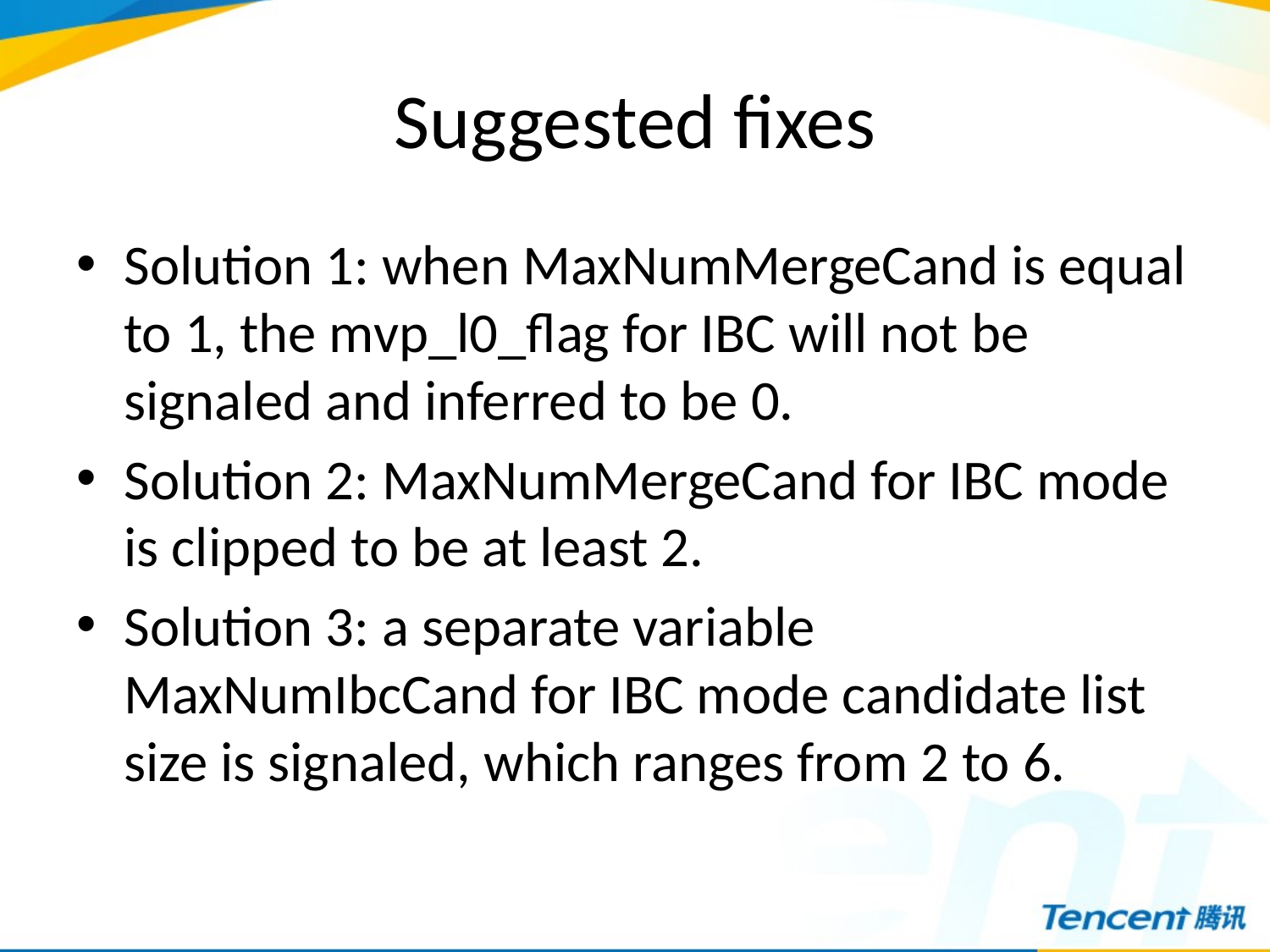

# Suggested fixes
Solution 1: when MaxNumMergeCand is equal to 1, the mvp_l0_flag for IBC will not be signaled and inferred to be 0.
Solution 2: MaxNumMergeCand for IBC mode is clipped to be at least 2.
Solution 3: a separate variable MaxNumIbcCand for IBC mode candidate list size is signaled, which ranges from 2 to 6.